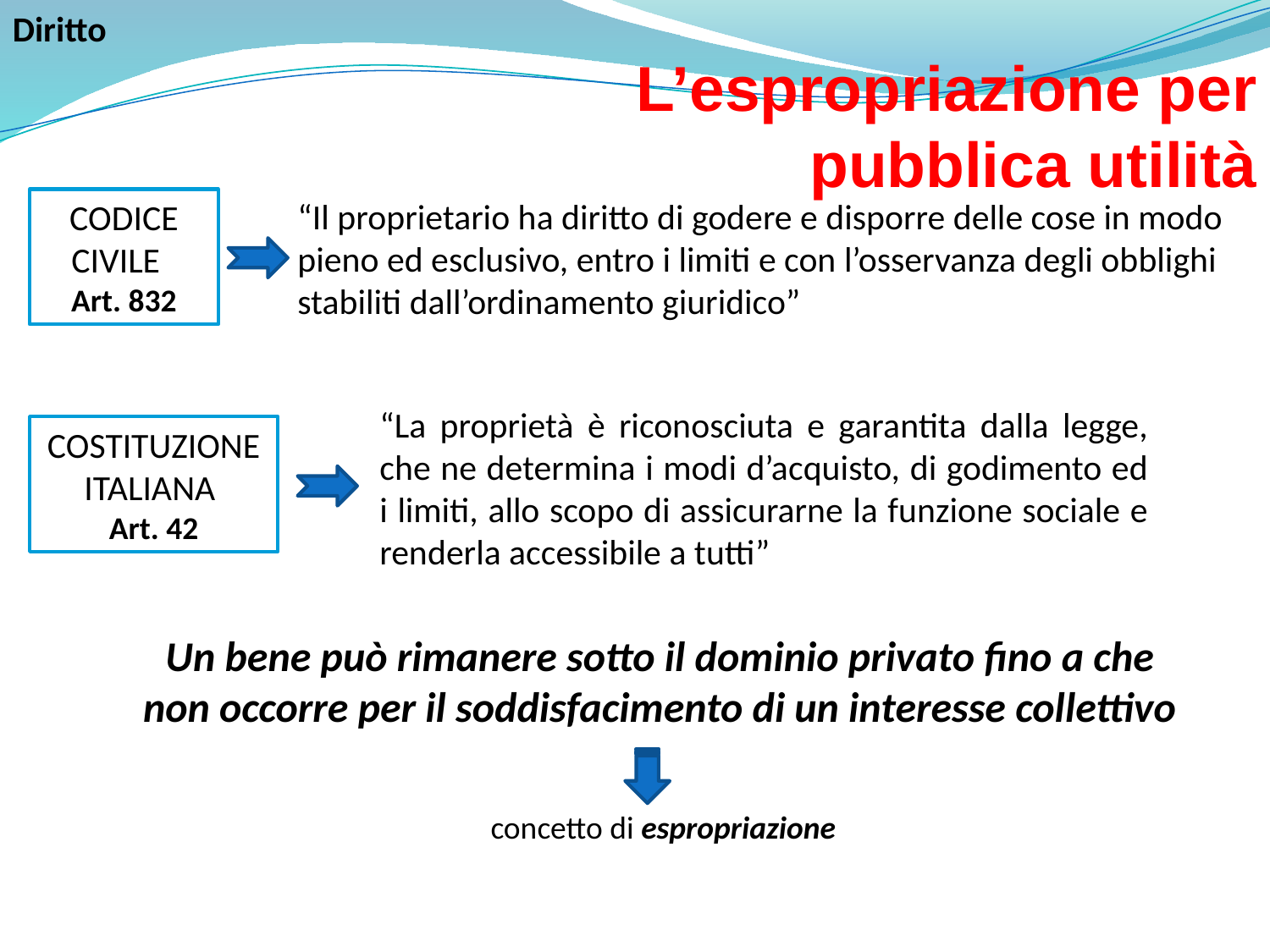

Diritto
L’espropriazione per pubblica utilità
# “Il proprietario ha diritto di godere e disporre delle cose in modo pieno ed esclusivo, entro i limiti e con l’osservanza degli obblighi stabiliti dall’ordinamento giuridico”
CODICE CIVILE
Art. 832

“La proprietà è riconosciuta e garantita dalla legge, che ne determina i modi d’acquisto, di godimento ed i limiti, allo scopo di assicurarne la funzione sociale e renderla accessibile a tutti”
COSTITUZIONE ITALIANA
Art. 42

Un bene può rimanere sotto il dominio privato fino a che non occorre per il soddisfacimento di un interesse collettivo

 concetto di espropriazione